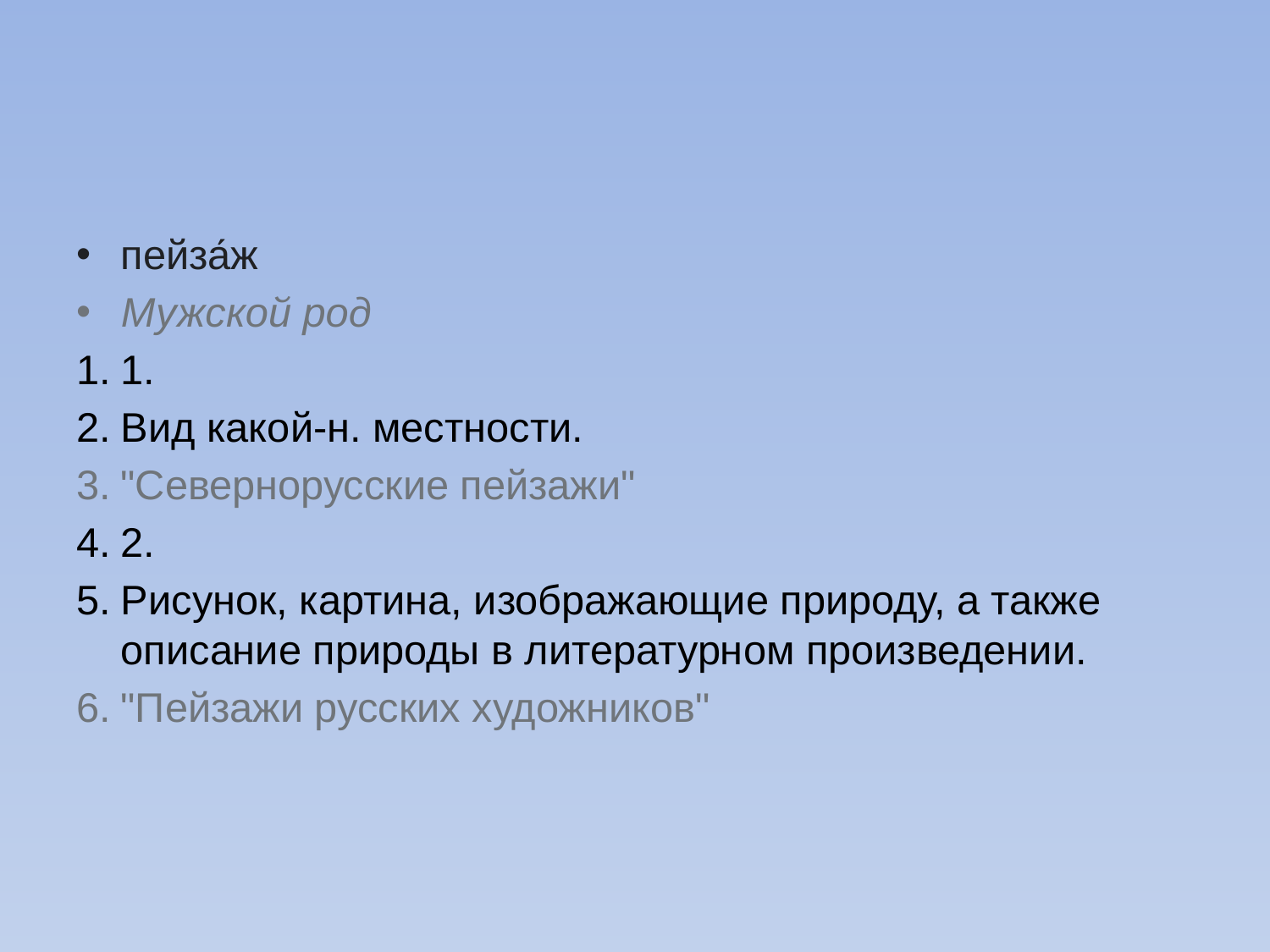

#
пейза́ж
Мужской род
1.
Вид какой-н. местности.
"Севернорусские пейзажи"
2.
Рисунок, картина, изображающие природу, а также описание природы в литературном произведении.
"Пейзажи русских художников"